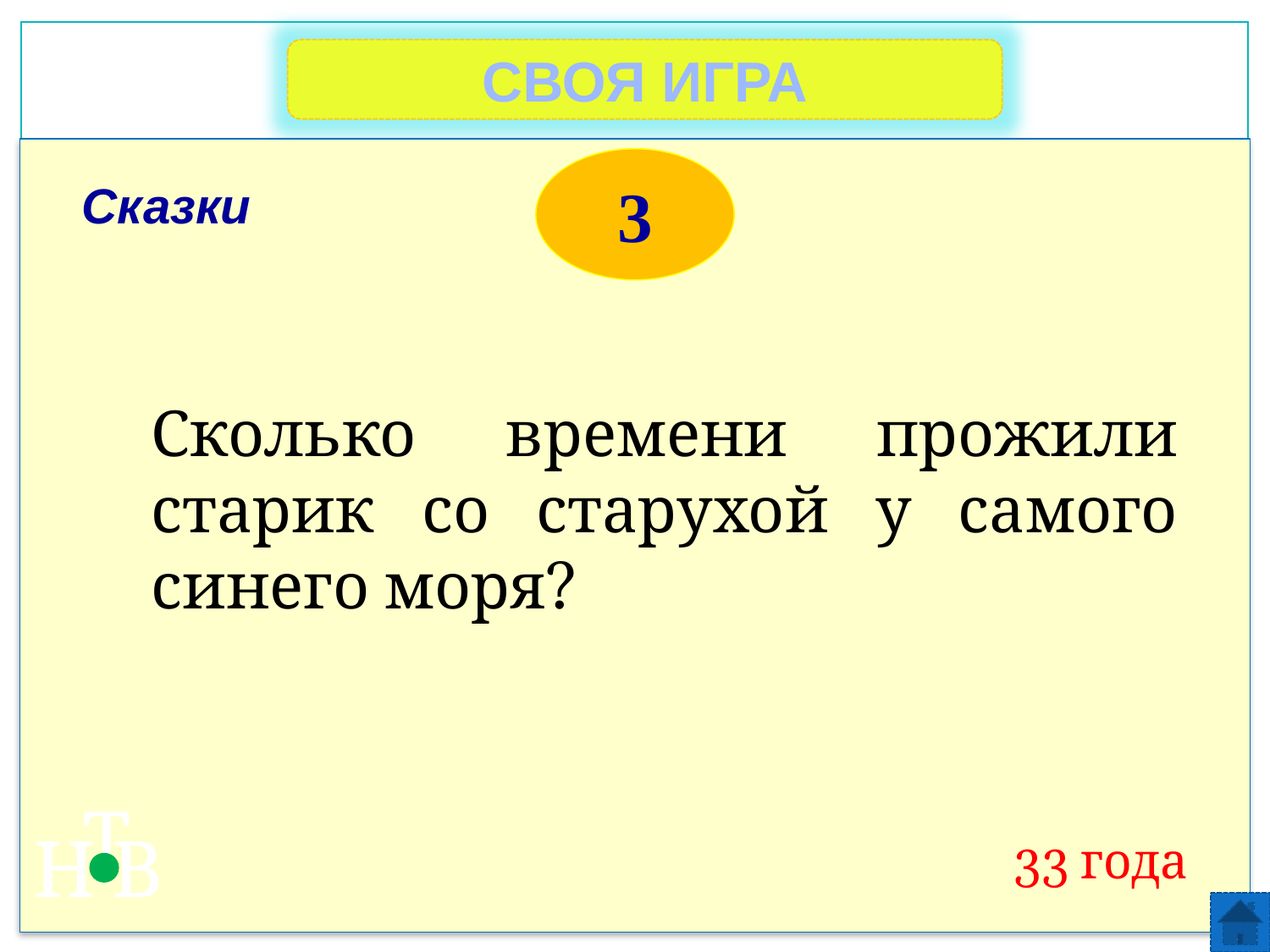

СВОЯ ИГРА

3
Сказки
Сколько времени прожили старик со старухой у самого синего моря?
Т
Н
В
33 года